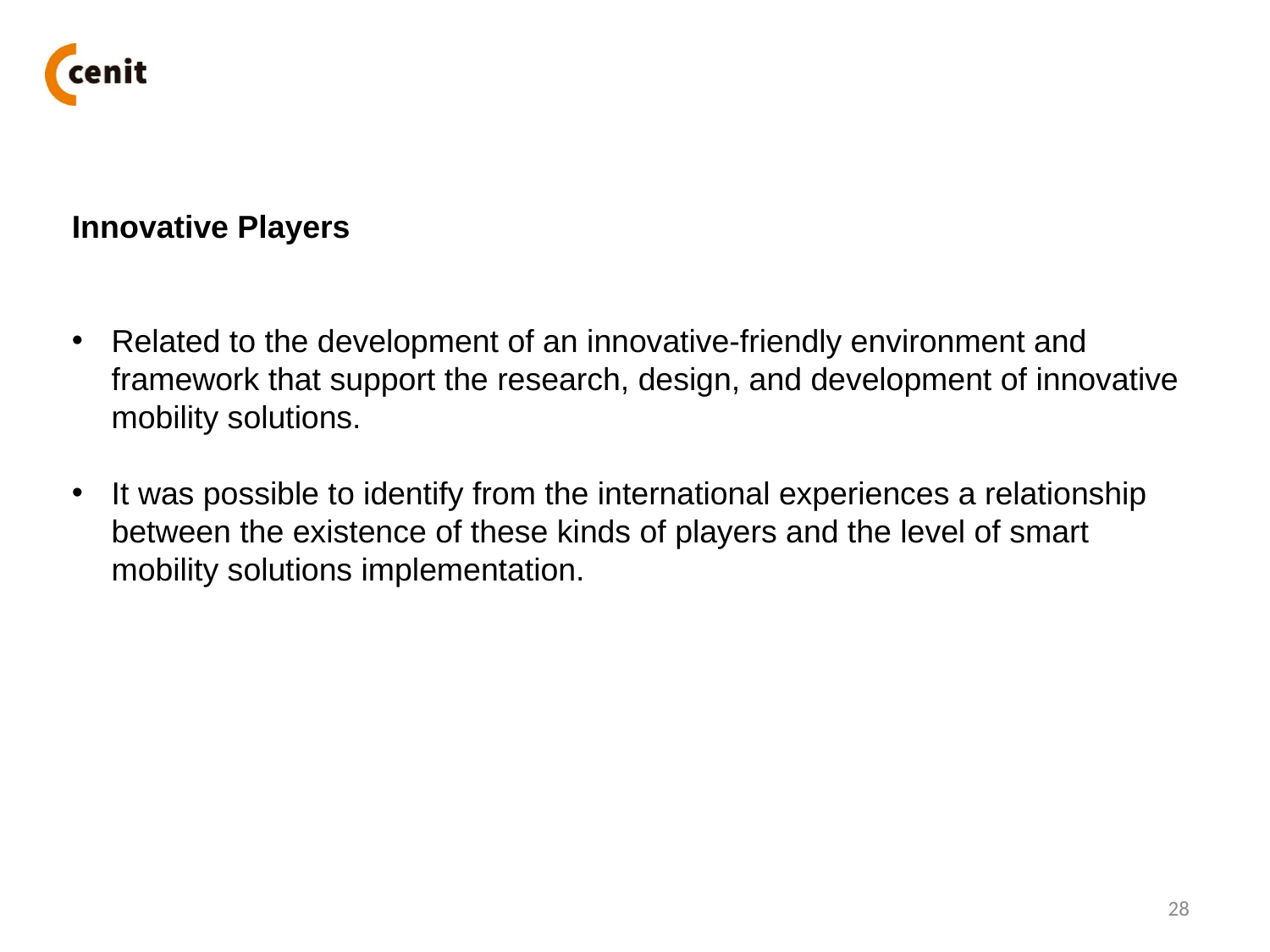

Innovative Players

Related to the development of an innovative-friendly environment and framework that support the research, design, and development of innovative mobility solutions.

It was possible to identify from the international experiences a relationship between the existence of these kinds of players and the level of smart mobility solutions implementation.
28